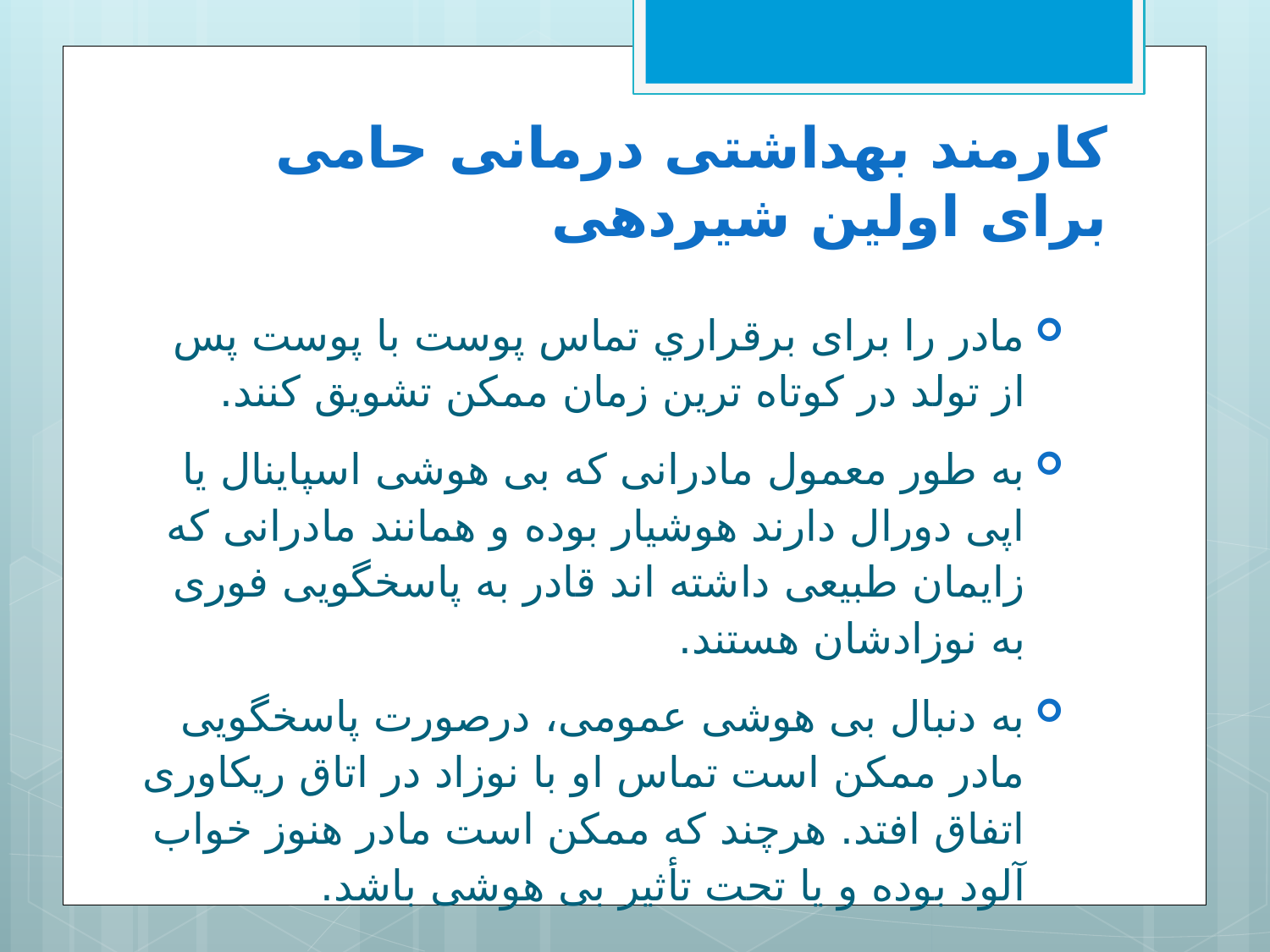

# کارمند بهداشتی درمانی حامی برای اولین شیردهی
مادر را برای برقراري تماس پوست با پوست پس از تولد در كوتاه ترين زمان ممكن تشويق كنند.
به طور معمول مادرانی که بی هوشی اسپاینال یا اپی دورال دارند هوشیار بوده و همانند مادرانی که زایمان طبیعی داشته اند قادر به پاسخگویی فوری به نوزادشان هستند.
به دنبال بی هوشی عمومی، درصورت پاسخگویی مادر ممکن است تماس او با نوزاد در اتاق ریکاوری اتفاق افتد. هرچند كه ممکن است مادر هنوز خواب آلود بوده و یا تحت تأثیر بی هوشی باشد.